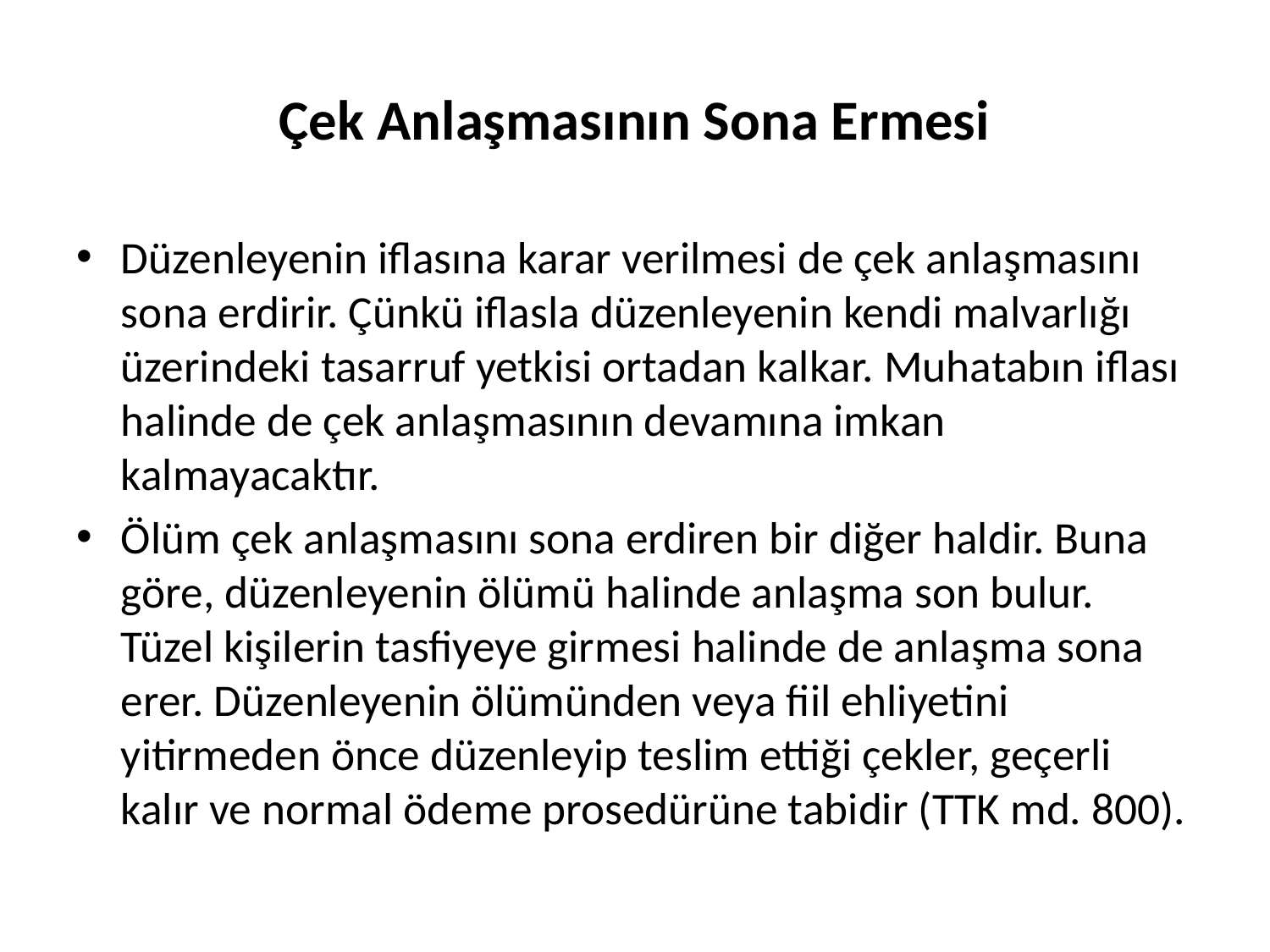

# Çek Anlaşmasının Sona Ermesi
Düzenleyenin iflasına karar verilmesi de çek anlaşmasını sona erdirir. Çünkü iflasla düzenleyenin kendi malvarlığı üzerindeki tasarruf yetkisi ortadan kalkar. Muhatabın iflası halinde de çek anlaşmasının devamına imkan kalmayacaktır.
Ölüm çek anlaşmasını sona erdiren bir diğer haldir. Buna göre, düzenleyenin ölümü halinde anlaşma son bulur. Tüzel kişilerin tasfiyeye girmesi halinde de anlaşma sona erer. Düzenleyenin ölümünden veya fiil ehliyetini yitirmeden önce düzenleyip teslim ettiği çekler, geçerli kalır ve normal ödeme prosedürüne tabidir (TTK md. 800).